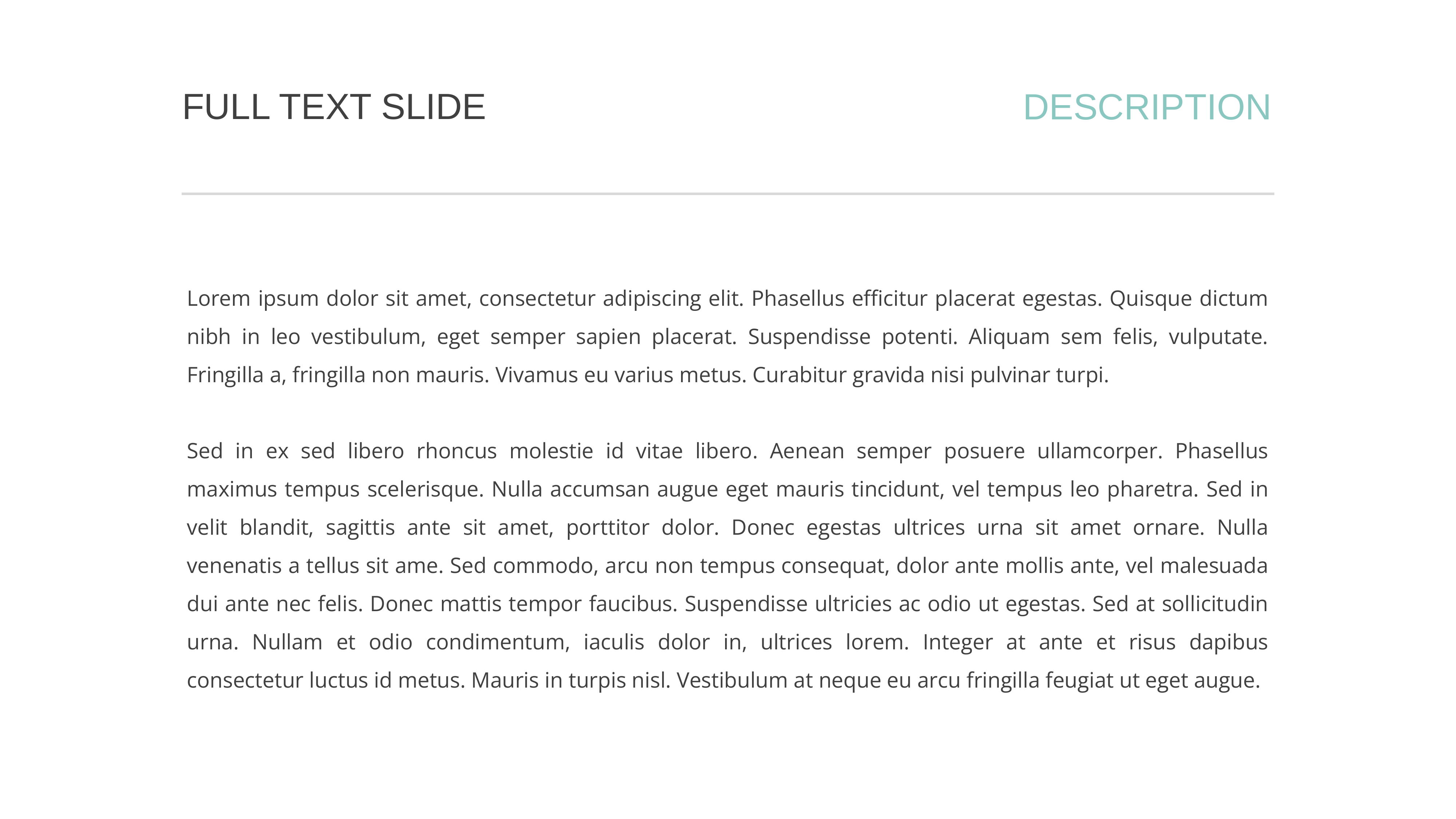

FULL TEXT SLIDE
DESCRIPTION
Lorem ipsum dolor sit amet, consectetur adipiscing elit. Phasellus efficitur placerat egestas. Quisque dictum nibh in leo vestibulum, eget semper sapien placerat. Suspendisse potenti. Aliquam sem felis, vulputate. Fringilla a, fringilla non mauris. Vivamus eu varius metus. Curabitur gravida nisi pulvinar turpi.

Sed in ex sed libero rhoncus molestie id vitae libero. Aenean semper posuere ullamcorper. Phasellus maximus tempus scelerisque. Nulla accumsan augue eget mauris tincidunt, vel tempus leo pharetra. Sed in velit blandit, sagittis ante sit amet, porttitor dolor. Donec egestas ultrices urna sit amet ornare. Nulla venenatis a tellus sit ame. Sed commodo, arcu non tempus consequat, dolor ante mollis ante, vel malesuada dui ante nec felis. Donec mattis tempor faucibus. Suspendisse ultricies ac odio ut egestas. Sed at sollicitudin urna. Nullam et odio condimentum, iaculis dolor in, ultrices lorem. Integer at ante et risus dapibus consectetur luctus id metus. Mauris in turpis nisl. Vestibulum at neque eu arcu fringilla feugiat ut eget augue.